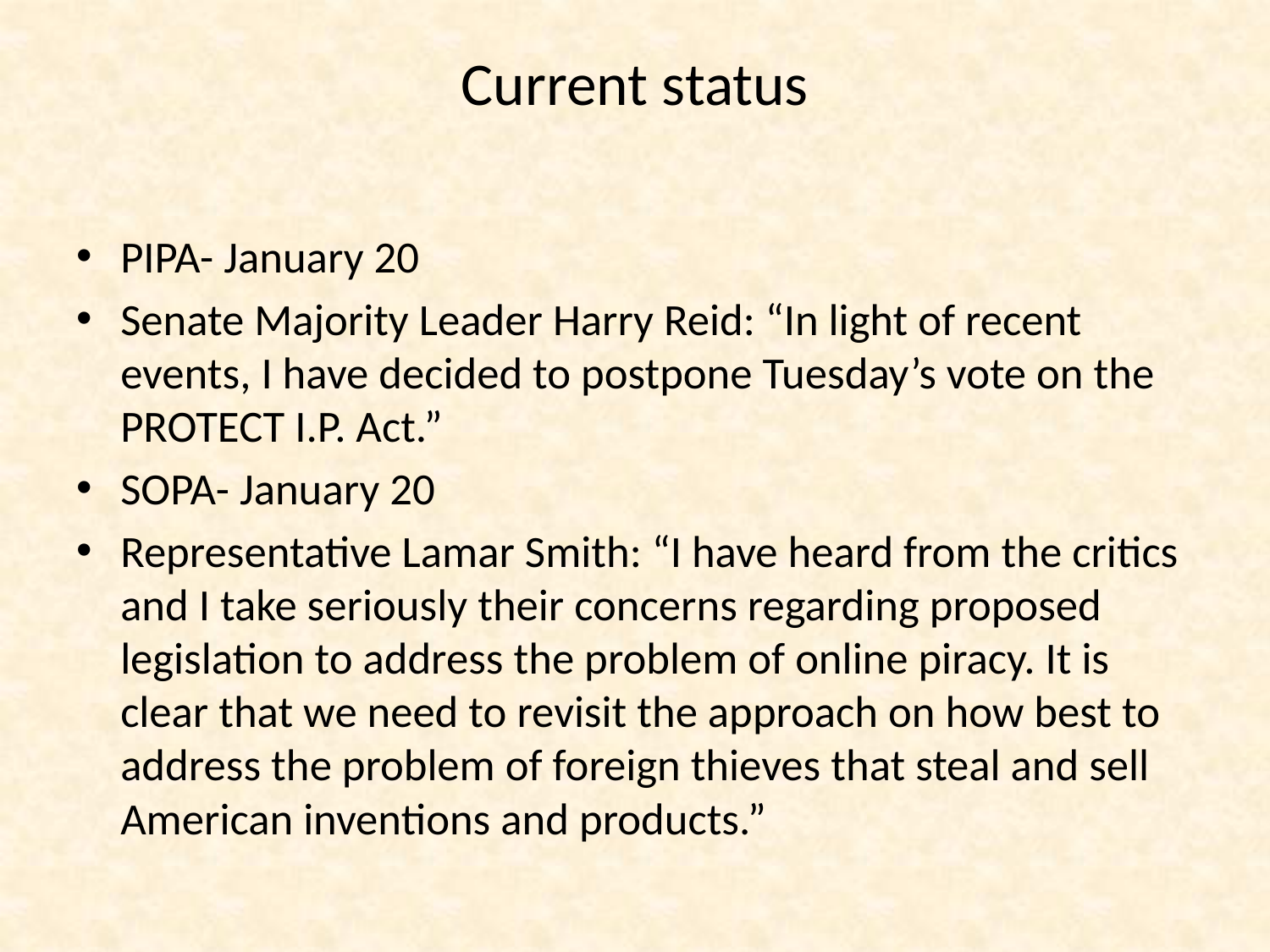

# Current status
PIPA- January 20
Senate Majority Leader Harry Reid: “In light of recent events, I have decided to postpone Tuesday’s vote on the PROTECT I.P. Act.”
SOPA- January 20
Representative Lamar Smith: “I have heard from the critics and I take seriously their concerns regarding proposed legislation to address the problem of online piracy. It is clear that we need to revisit the approach on how best to address the problem of foreign thieves that steal and sell American inventions and products.”